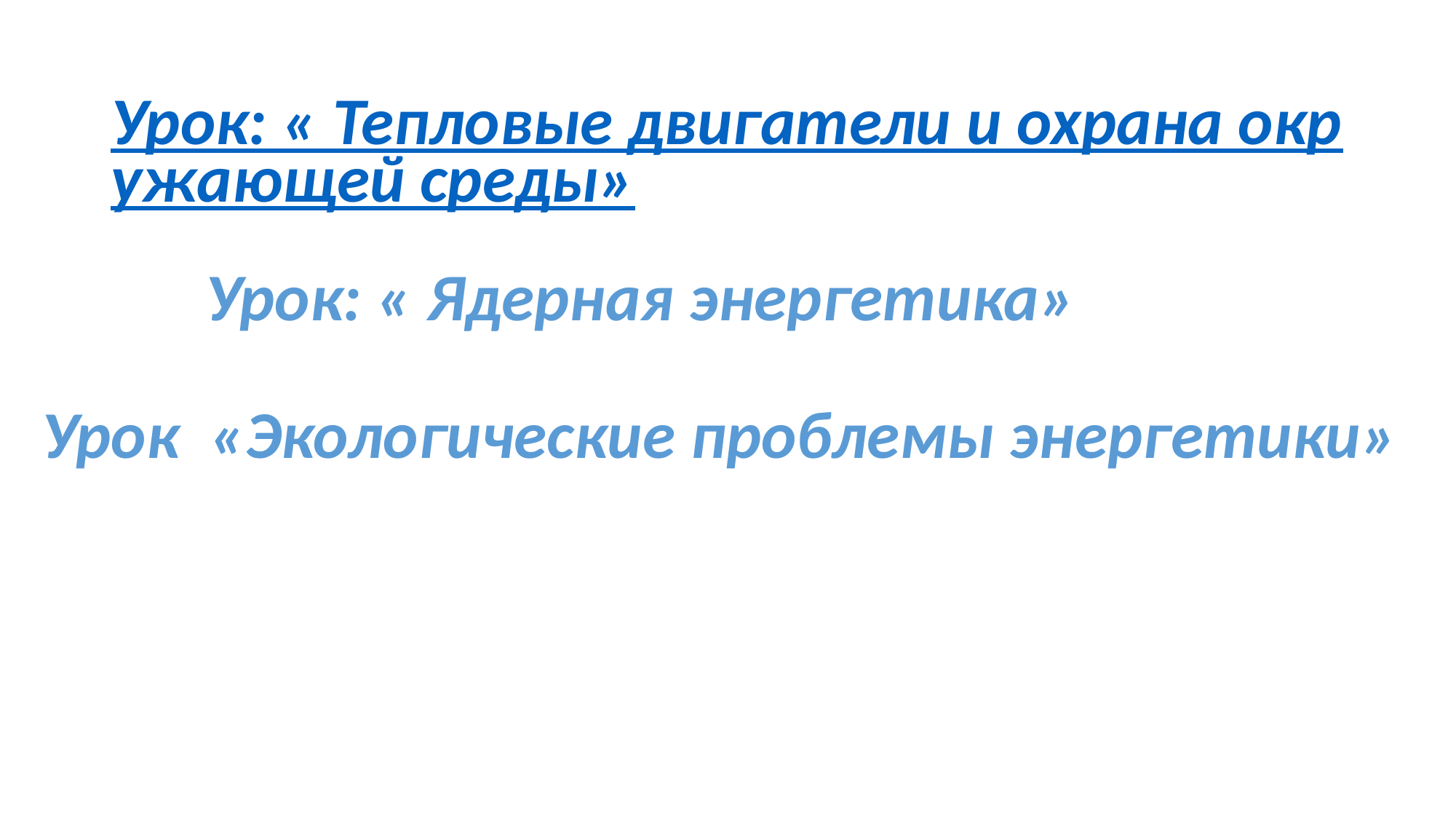

# Урок: « Тепловые двигатели и охрана окружающей среды»

Урок: « Ядерная энергетика»
Урок  «Экологические проблемы энергетики»